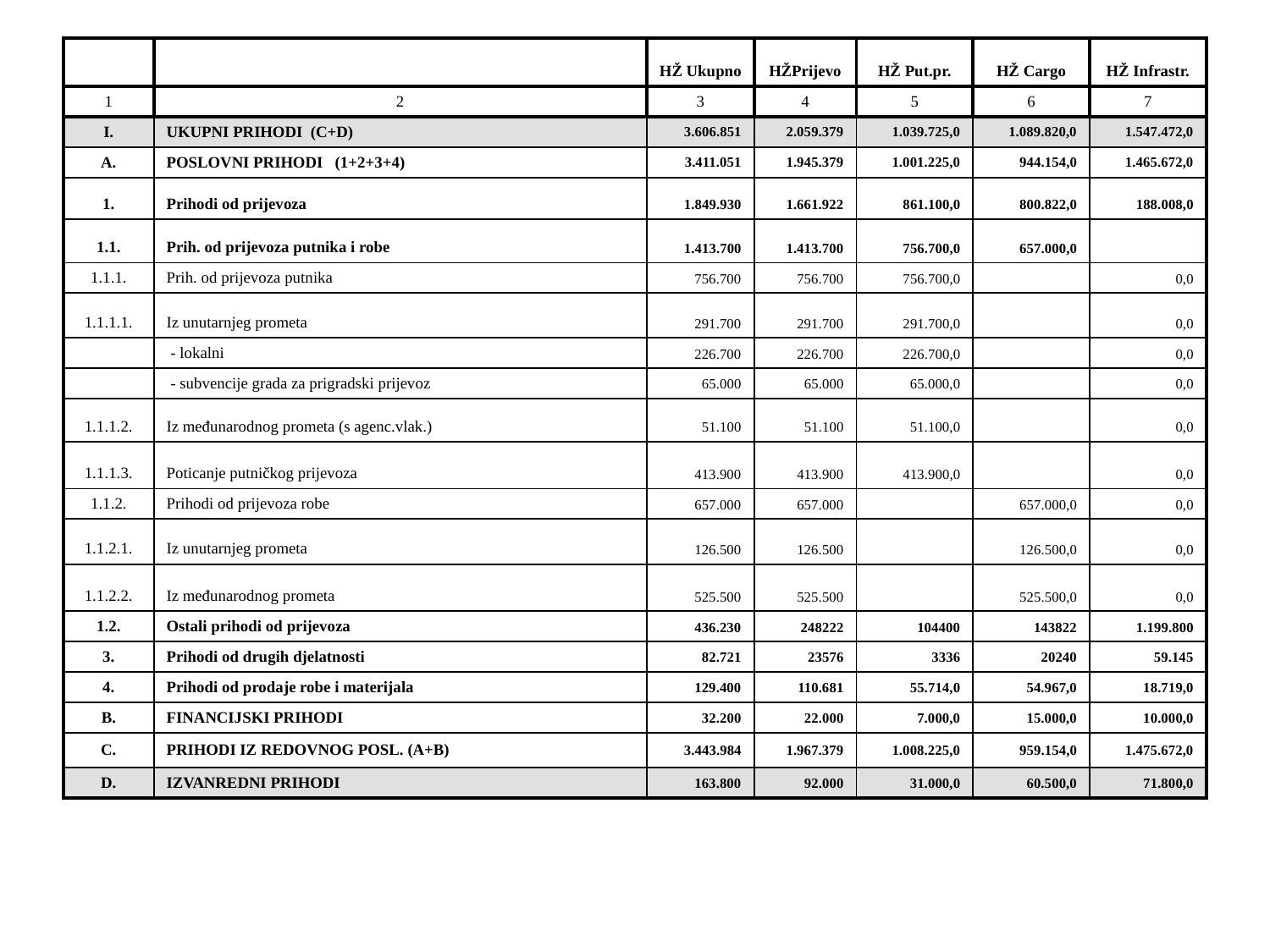

|  |  | HŽ Ukupno | HŽPrijevo | HŽ Put.pr. | HŽ Cargo | HŽ Infrastr. |
| --- | --- | --- | --- | --- | --- | --- |
| 1 | 2 | 3 | 4 | 5 | 6 | 7 |
| I. | UKUPNI PRIHODI (C+D) | 3.606.851 | 2.059.379 | 1.039.725,0 | 1.089.820,0 | 1.547.472,0 |
| A. | POSLOVNI PRIHODI (1+2+3+4) | 3.411.051 | 1.945.379 | 1.001.225,0 | 944.154,0 | 1.465.672,0 |
| 1. | Prihodi od prijevoza | 1.849.930 | 1.661.922 | 861.100,0 | 800.822,0 | 188.008,0 |
| 1.1. | Prih. od prijevoza putnika i robe | 1.413.700 | 1.413.700 | 756.700,0 | 657.000,0 |  |
| 1.1.1. | Prih. od prijevoza putnika | 756.700 | 756.700 | 756.700,0 |  | 0,0 |
| 1.1.1.1. | Iz unutarnjeg prometa | 291.700 | 291.700 | 291.700,0 |  | 0,0 |
|  | - lokalni | 226.700 | 226.700 | 226.700,0 |  | 0,0 |
|  | - subvencije grada za prigradski prijevoz | 65.000 | 65.000 | 65.000,0 |  | 0,0 |
| 1.1.1.2. | Iz međunarodnog prometa (s agenc.vlak.) | 51.100 | 51.100 | 51.100,0 |  | 0,0 |
| 1.1.1.3. | Poticanje putničkog prijevoza | 413.900 | 413.900 | 413.900,0 |  | 0,0 |
| 1.1.2. | Prihodi od prijevoza robe | 657.000 | 657.000 |  | 657.000,0 | 0,0 |
| 1.1.2.1. | Iz unutarnjeg prometa | 126.500 | 126.500 |  | 126.500,0 | 0,0 |
| 1.1.2.2. | Iz međunarodnog prometa | 525.500 | 525.500 |  | 525.500,0 | 0,0 |
| 1.2. | Ostali prihodi od prijevoza | 436.230 | 248222 | 104400 | 143822 | 1.199.800 |
| 3. | Prihodi od drugih djelatnosti | 82.721 | 23576 | 3336 | 20240 | 59.145 |
| 4. | Prihodi od prodaje robe i materijala | 129.400 | 110.681 | 55.714,0 | 54.967,0 | 18.719,0 |
| B. | FINANCIJSKI PRIHODI | 32.200 | 22.000 | 7.000,0 | 15.000,0 | 10.000,0 |
| C. | PRIHODI IZ REDOVNOG POSL. (A+B) | 3.443.984 | 1.967.379 | 1.008.225,0 | 959.154,0 | 1.475.672,0 |
| D. | IZVANREDNI PRIHODI | 163.800 | 92.000 | 31.000,0 | 60.500,0 | 71.800,0 |